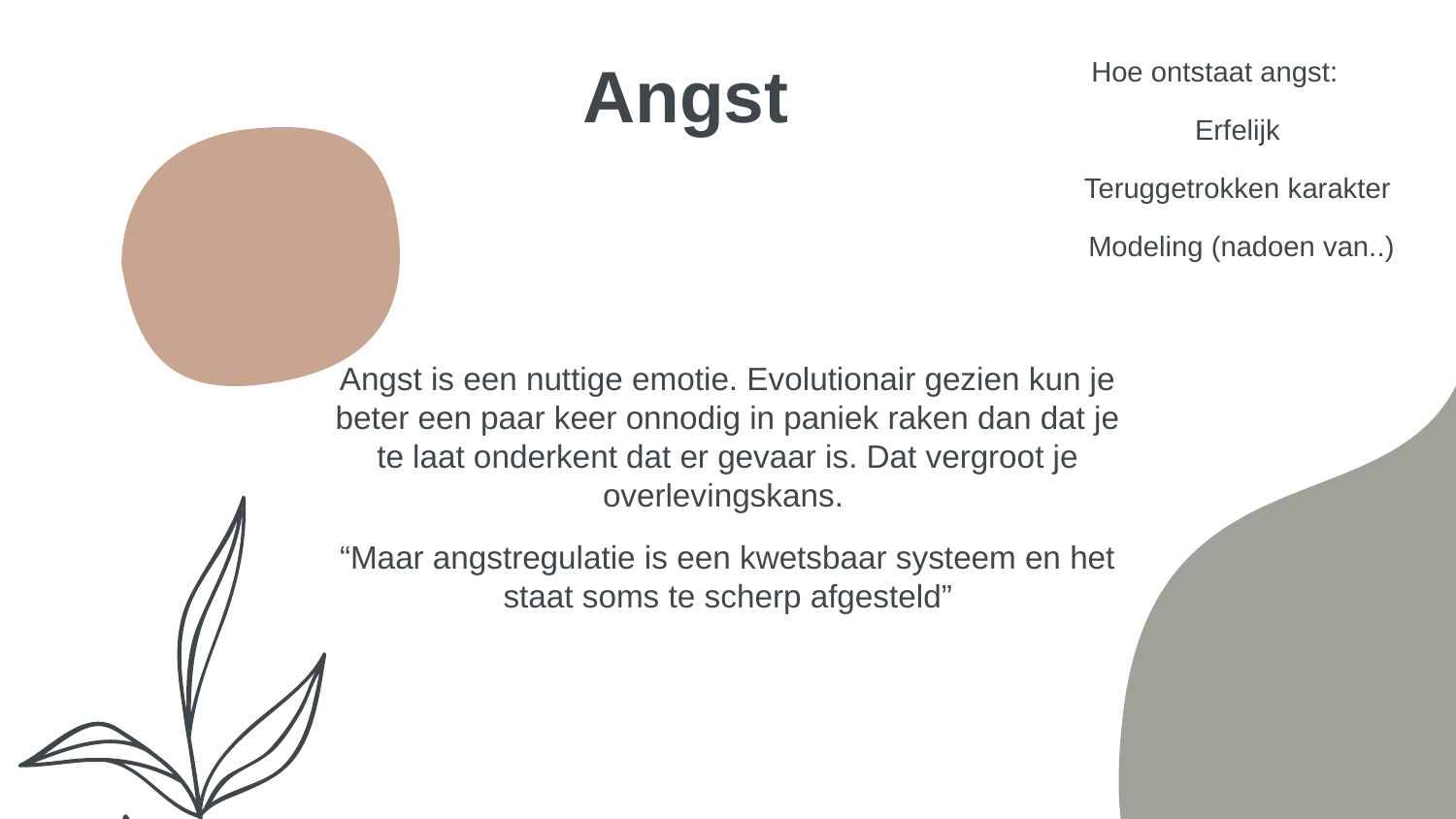

# Angst
Hoe ontstaat angst:
Erfelijk
Teruggetrokken karakter
Modeling (nadoen van..)
Angst is een nuttige emotie. Evolutionair gezien kun je beter een paar keer onnodig in paniek raken dan dat je te laat onderkent dat er gevaar is. Dat vergroot je overlevingskans.
“Maar angstregulatie is een kwetsbaar systeem en het staat soms te scherp afgesteld”